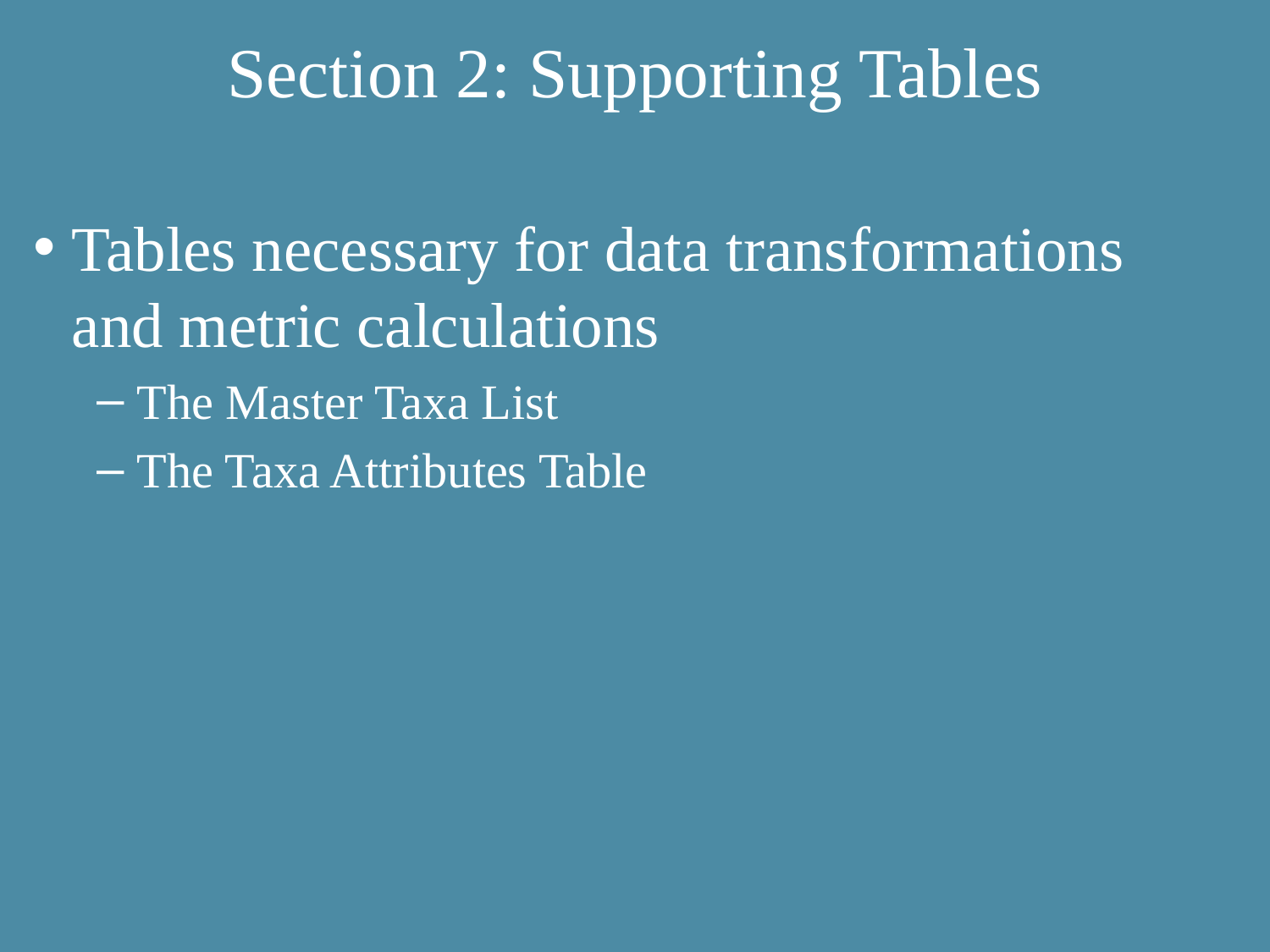

# Section 2: Supporting Tables
Tables necessary for data transformations and metric calculations
The Master Taxa List
The Taxa Attributes Table